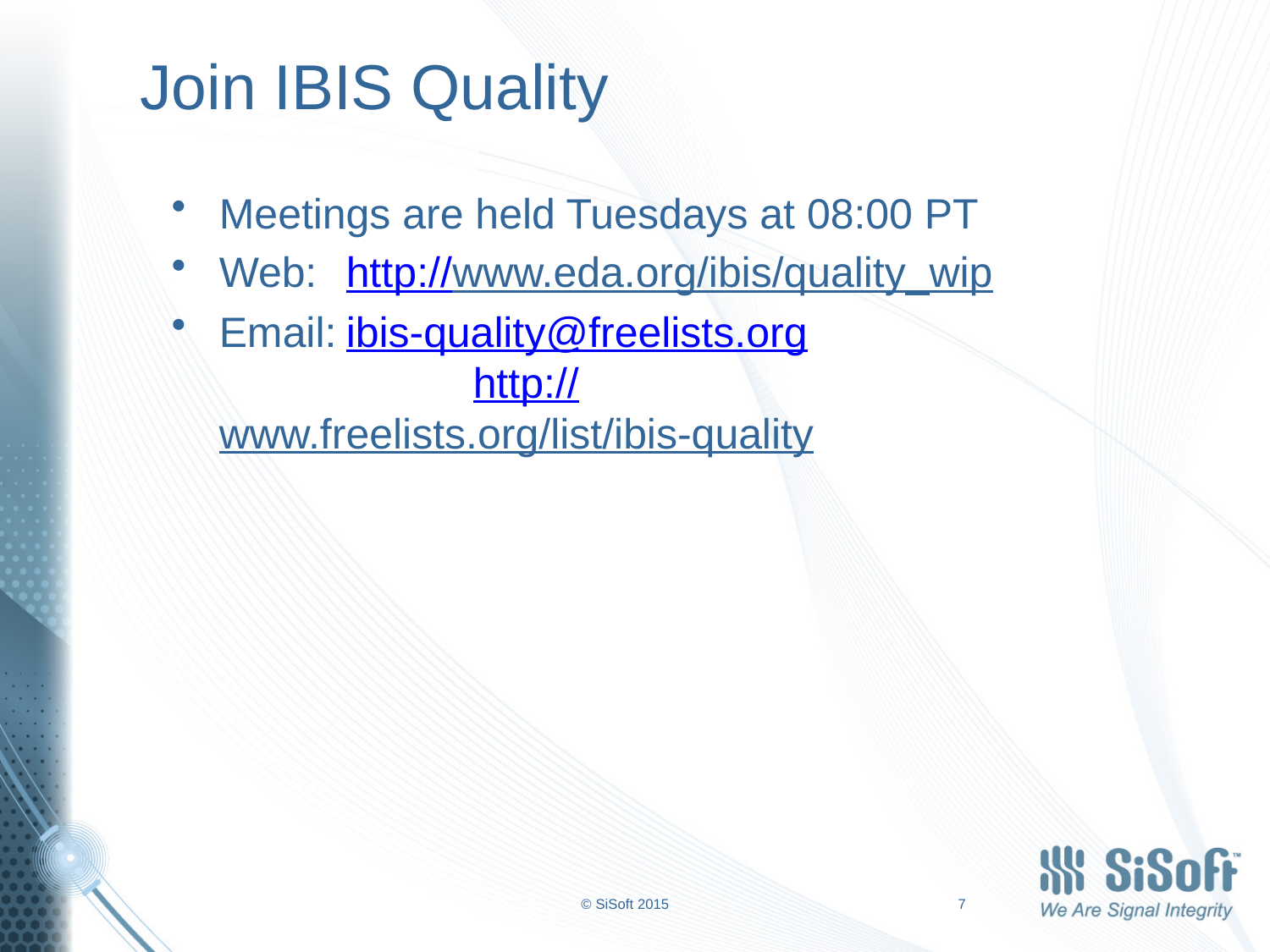

# Join IBIS Quality
Meetings are held Tuesdays at 08:00 PT
Web: 	http://www.eda.org/ibis/quality_wip
Email:	ibis-quality@freelists.org
		http://www.freelists.org/list/ibis-quality